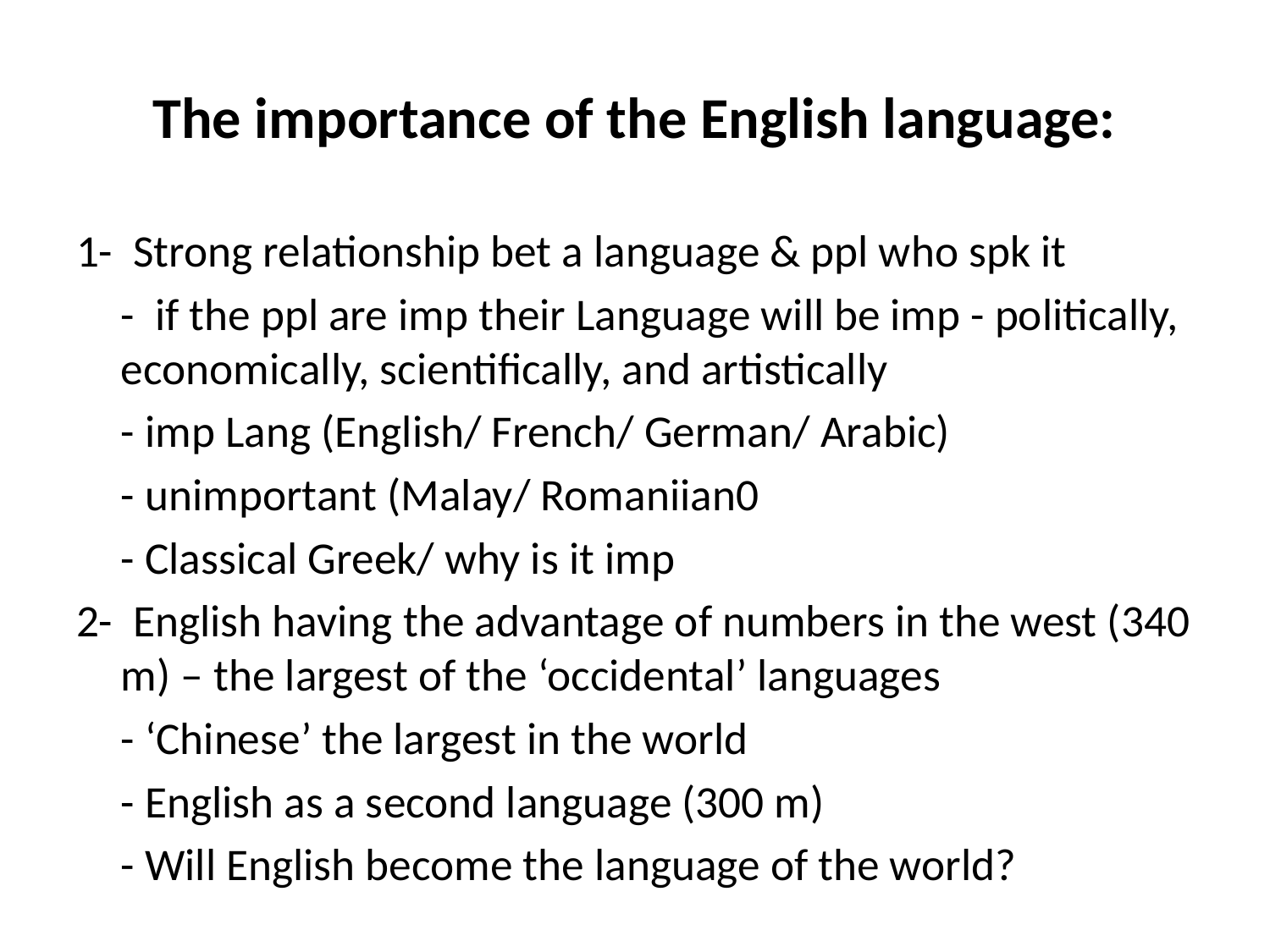

The importance of the English language:

1-  Strong relationship bet a language & ppl who spk it
		-  if the ppl are imp their Language will be imp - politically, economically, scientifically, and artistically
		- imp Lang (English/ French/ German/ Arabic)
		- unimportant (Malay/ Romaniian0
		- Classical Greek/ why is it imp
2-  English having the advantage of numbers in the west (340 m) – the largest of the ‘occidental’ languages
		- ‘Chinese’ the largest in the world
		- English as a second language (300 m)
		- Will English become the language of the world?